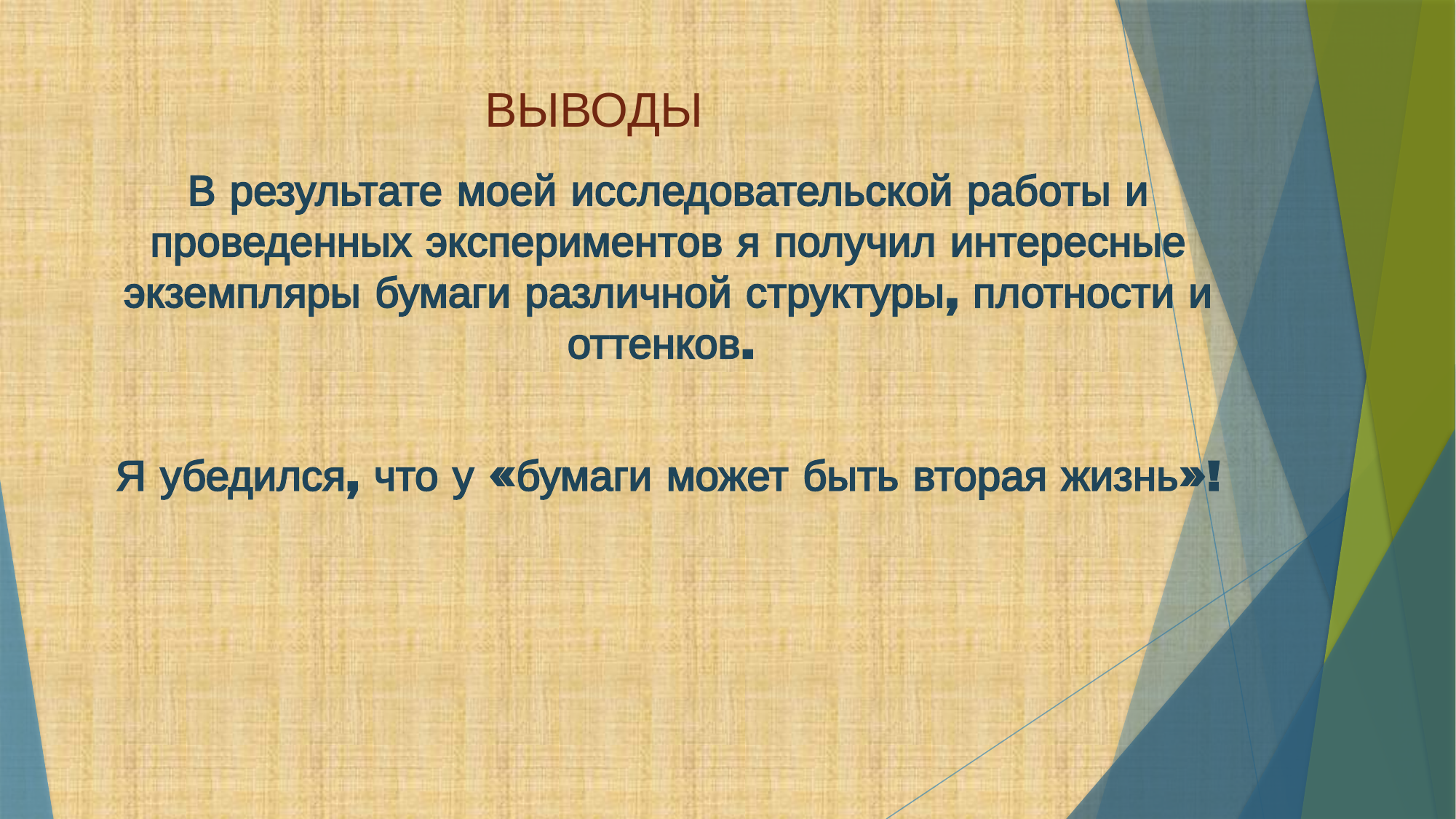

# ВЫВОДЫ
В результате моей исследовательской работы и проведенных экспериментов я получил интересные экземпляры бумаги различной структуры, плотности и оттенков.

Я убедился, что у «бумаги может быть вторая жизнь»!